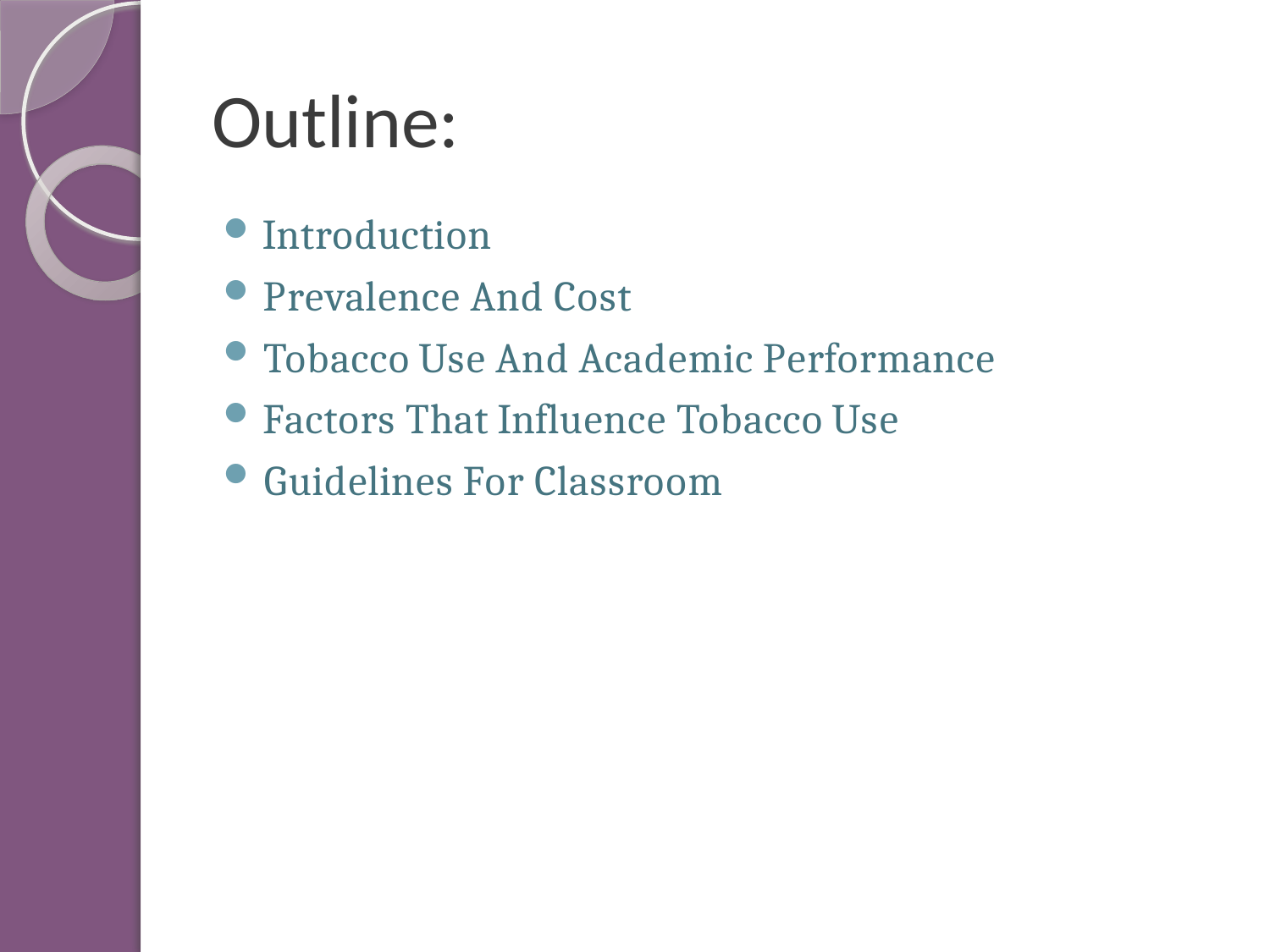

# Outline:
Introduction
Prevalence And Cost
Tobacco Use And Academic Performance
Factors That Influence Tobacco Use
Guidelines For Classroom